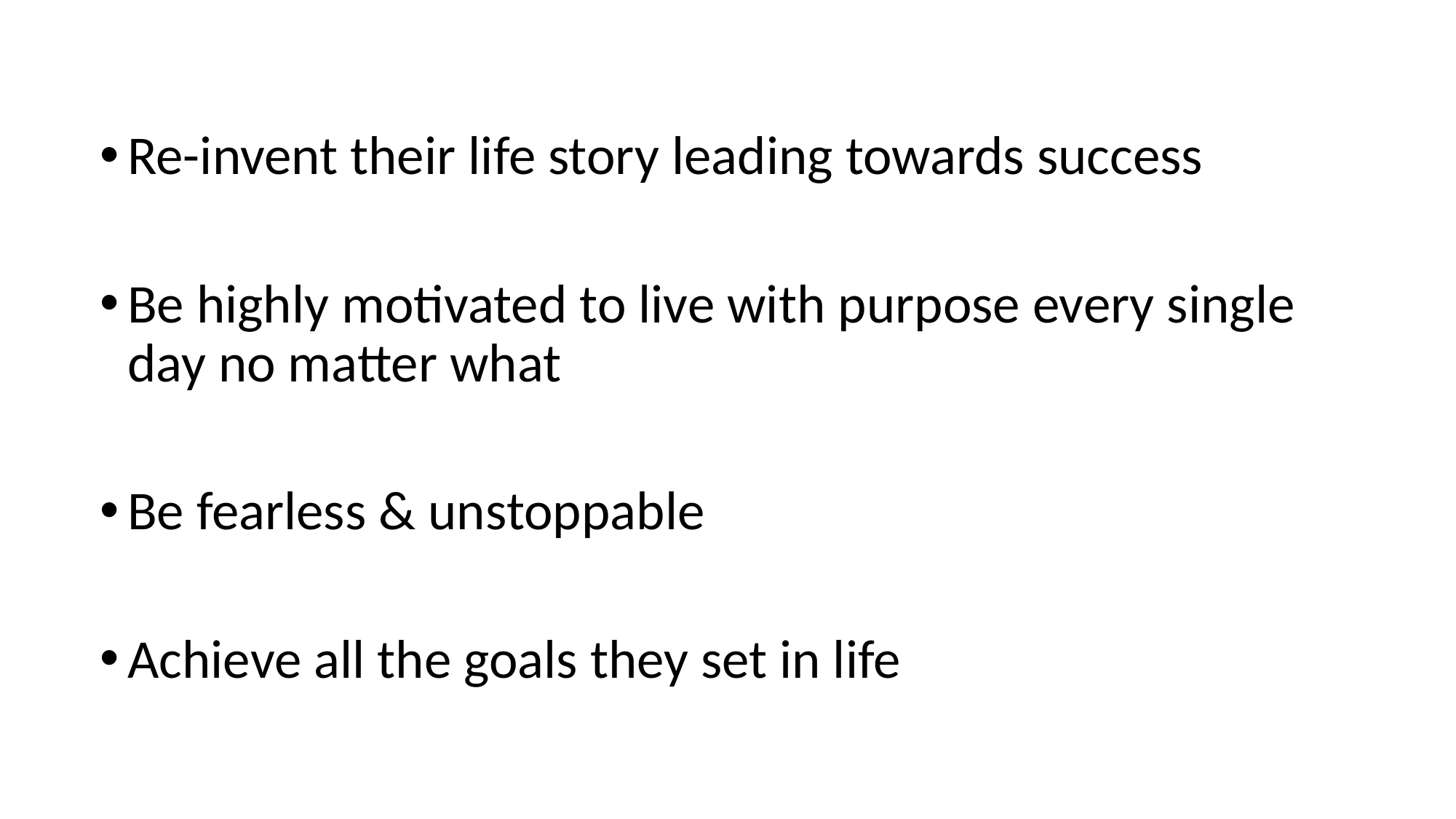

Re-invent their life story leading towards success

Be highly motivated to live with purpose every single day no matter what

Be fearless & unstoppable

Achieve all the goals they set in life